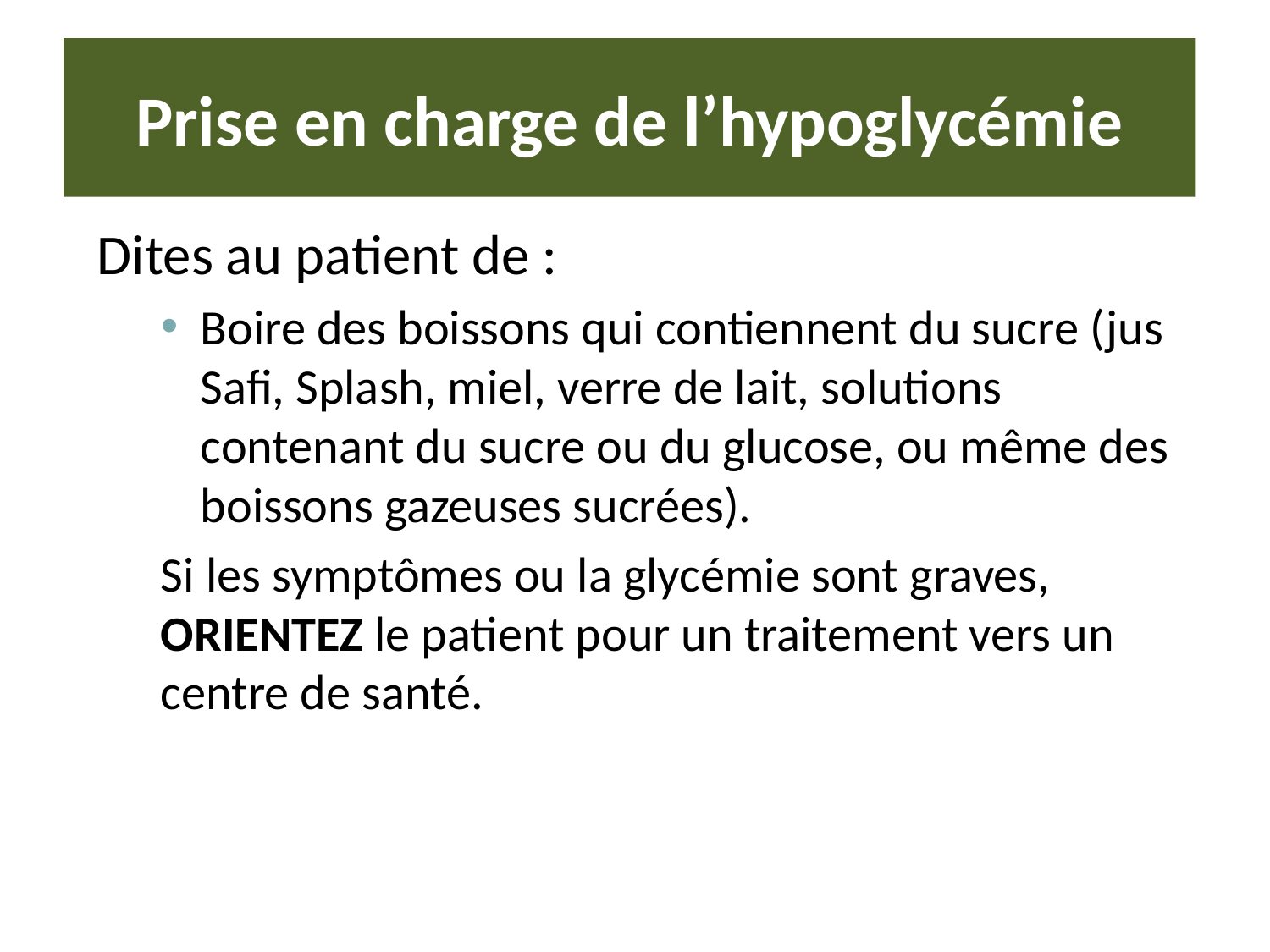

# Prise en charge de l’hypoglycémie
Dites au patient de :
Boire des boissons qui contiennent du sucre (jus Safi, Splash, miel, verre de lait, solutions contenant du sucre ou du glucose, ou même des boissons gazeuses sucrées).
Si les symptômes ou la glycémie sont graves, ORIENTEZ le patient pour un traitement vers un centre de santé.